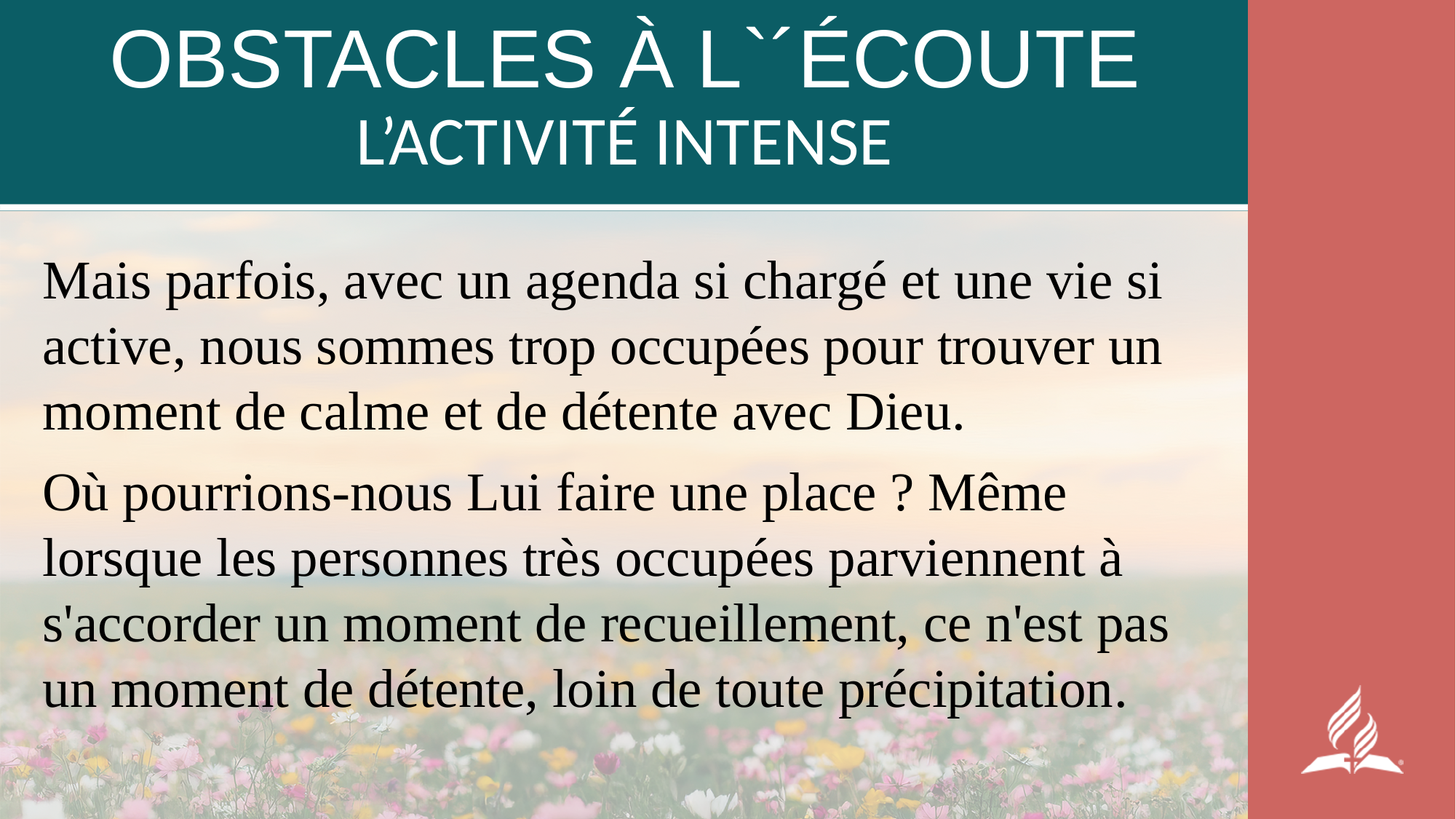

# OBSTACLES À L`´ÉCOUTE L’ACTIVITÉ INTENSE
Mais parfois, avec un agenda si chargé et une vie si active, nous sommes trop occupées pour trouver un moment de calme et de détente avec Dieu.
Où pourrions-nous Lui faire une place ? Même lorsque les personnes très occupées parviennent à s'accorder un moment de recueillement, ce n'est pas un moment de détente, loin de toute précipitation.